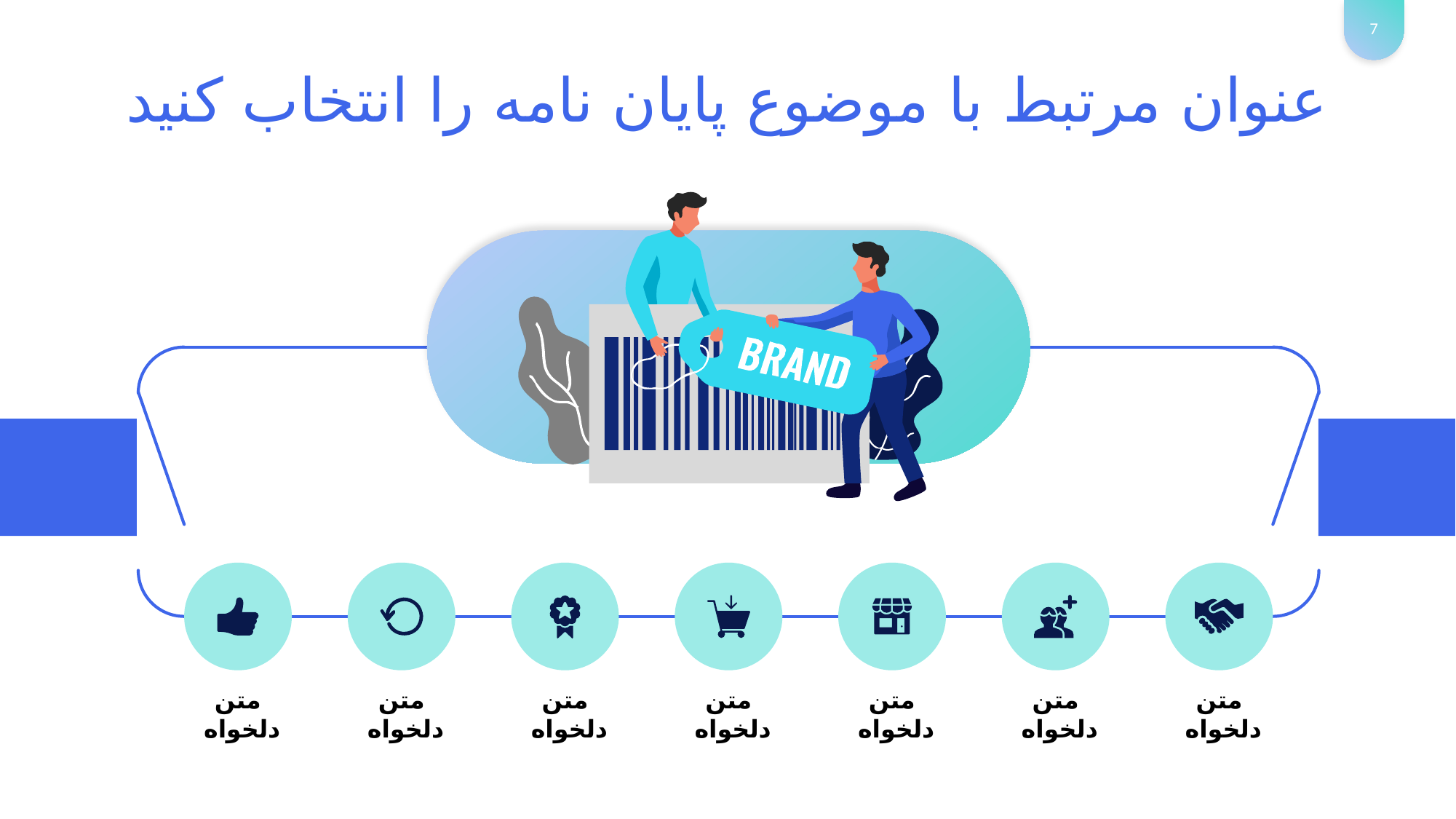

7
# عنوان مرتبط با موضوع پایان نامه را انتخاب کنید

متن
 دلخواه
متن
 دلخواه
متن
 دلخواه
متن
 دلخواه
متن
 دلخواه
متن
 دلخواه
متن
 دلخواه